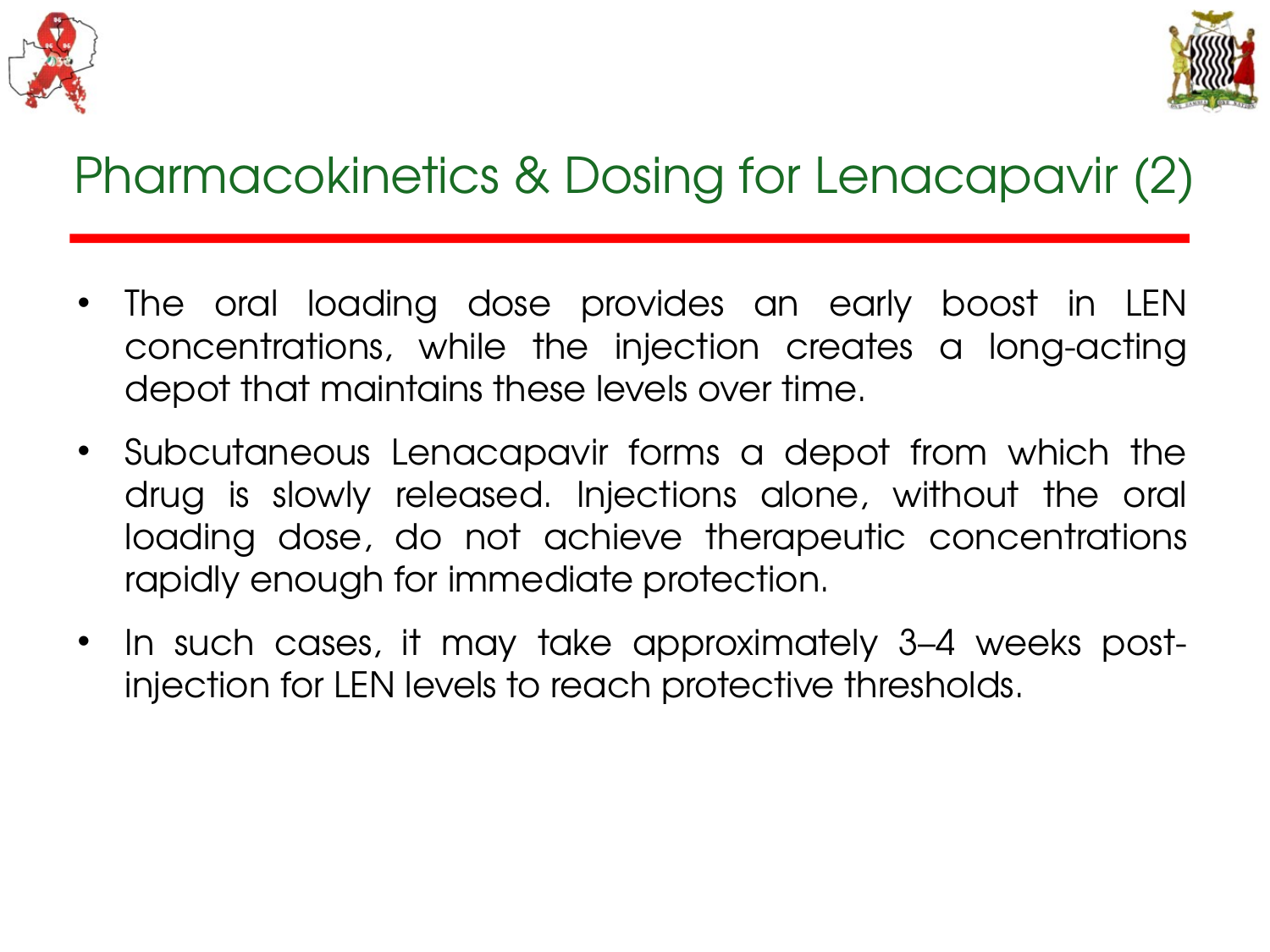

# Pharmacokinetics & Dosing for Lenacapavir (2)
The oral loading dose provides an early boost in LEN concentrations, while the injection creates a long-acting depot that maintains these levels over time.
Subcutaneous Lenacapavir forms a depot from which the drug is slowly released. Injections alone, without the oral loading dose, do not achieve therapeutic concentrations rapidly enough for immediate protection.
In such cases, it may take approximately 3–4 weeks post-injection for LEN levels to reach protective thresholds.